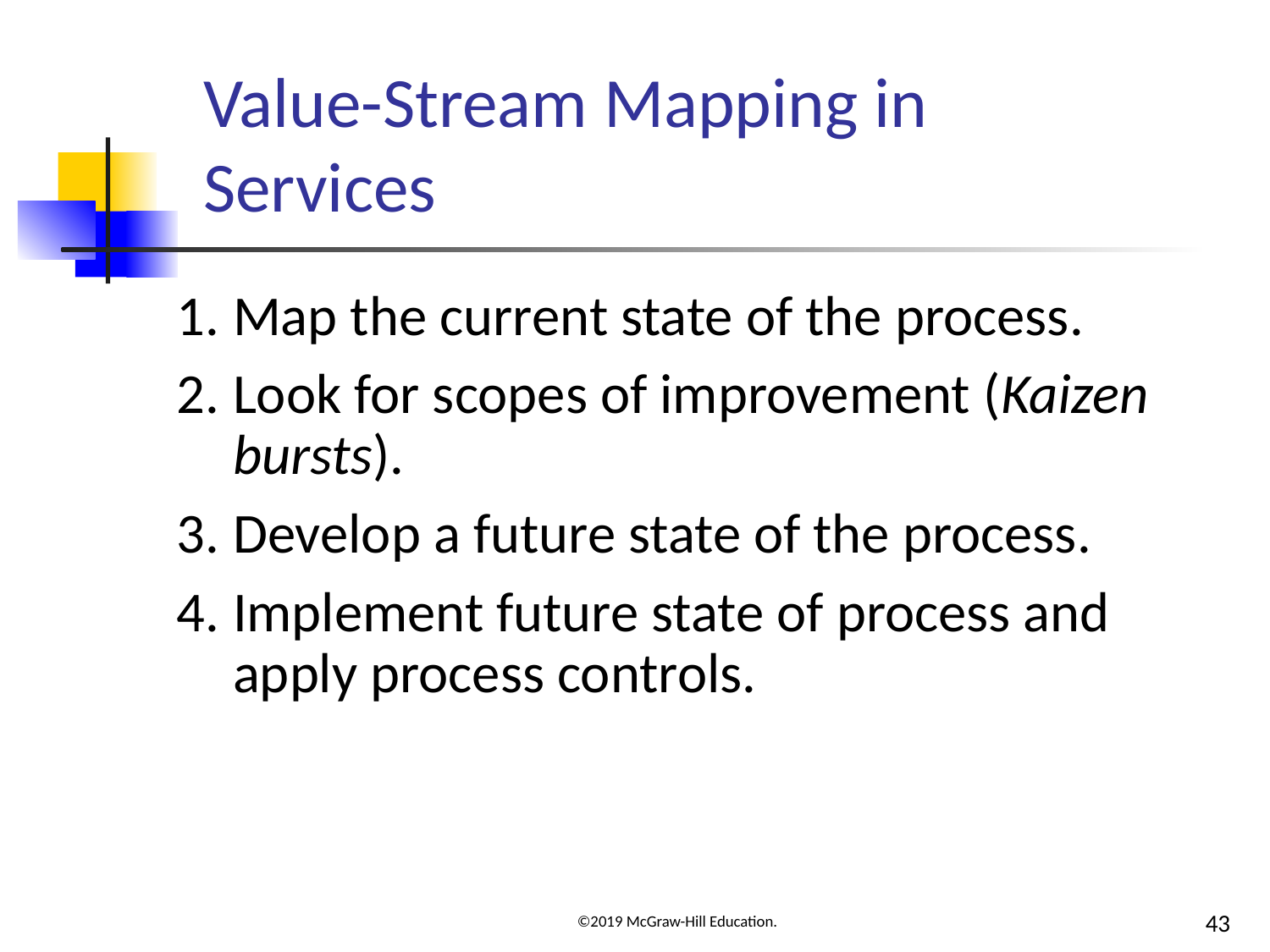

# Value-Stream Mapping in Services
Map the current state of the process.
Look for scopes of improvement (Kaizen bursts).
Develop a future state of the process.
Implement future state of process and apply process controls.